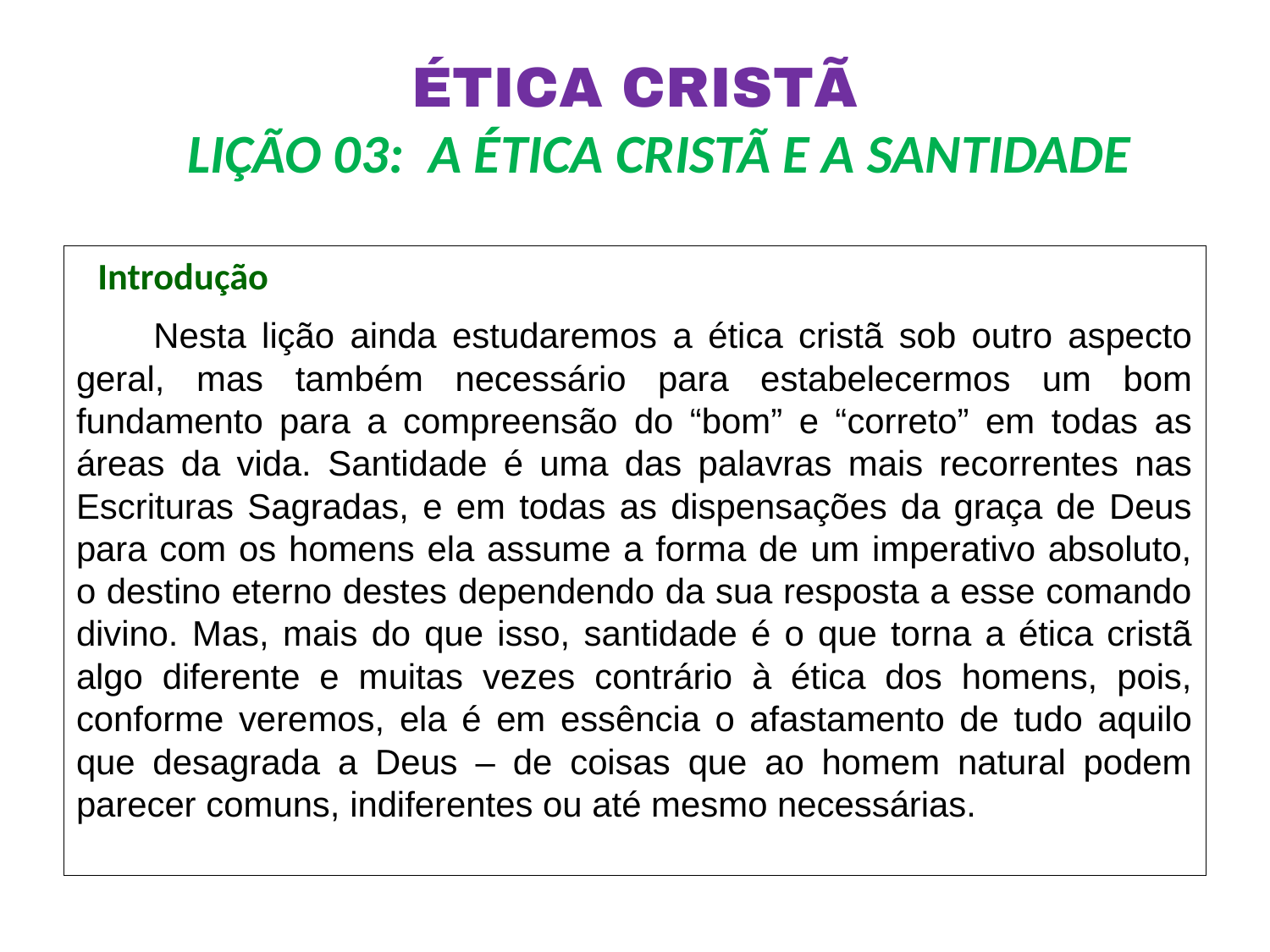

# ÉTICA CRISTÃ LIÇÃO 03:  A ÉTICA CRISTÃ E A SANTIDADE
   Introdução

	Nesta lição ainda estudaremos a ética cristã sob outro aspecto geral, mas também necessário para estabelecermos um bom fundamento para a compreensão do “bom” e “correto” em todas as áreas da vida. Santidade é uma das palavras mais recorrentes nas Escrituras Sagradas, e em todas as dispensações da graça de Deus para com os homens ela assume a forma de um imperativo absoluto, o destino eterno destes dependendo da sua resposta a esse comando divino. Mas, mais do que isso, santidade é o que torna a ética cristã algo diferente e muitas vezes contrário à ética dos homens, pois, conforme veremos, ela é em essência o afastamento de tudo aquilo que desagrada a Deus – de coisas que ao homem natural podem parecer comuns, indiferentes ou até mesmo necessárias.